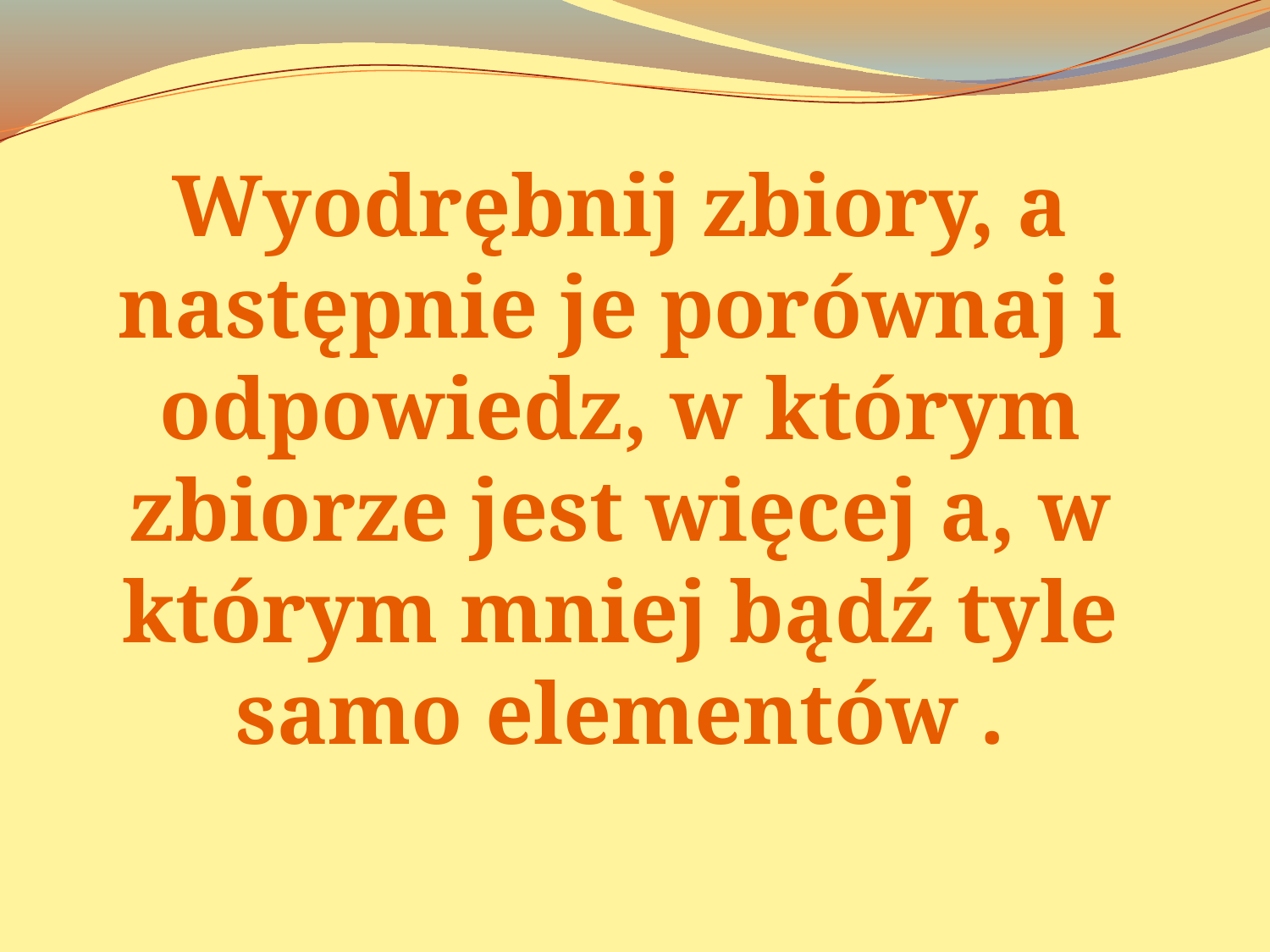

Wyodrębnij zbiory, a następnie je porównaj i odpowiedz, w którym zbiorze jest więcej a, w którym mniej bądź tyle samo elementów .